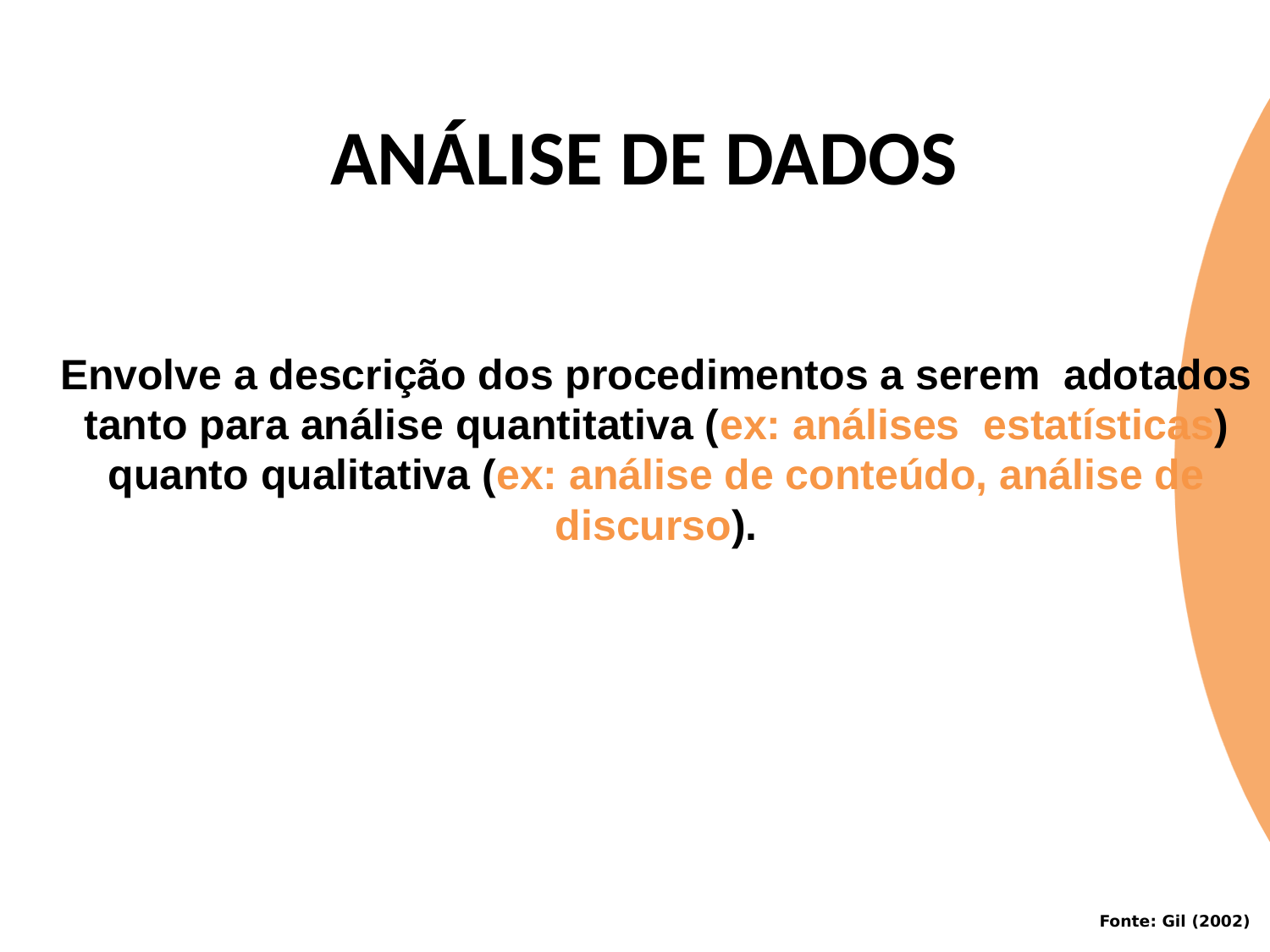

# ANÁLISE DE DADOS
Envolve a descrição dos procedimentos a serem  adotados tanto para análise quantitativa (ex: análises  estatísticas) quanto qualitativa (ex: análise de conteúdo, análise de discurso).
Fonte: Gil (2002)